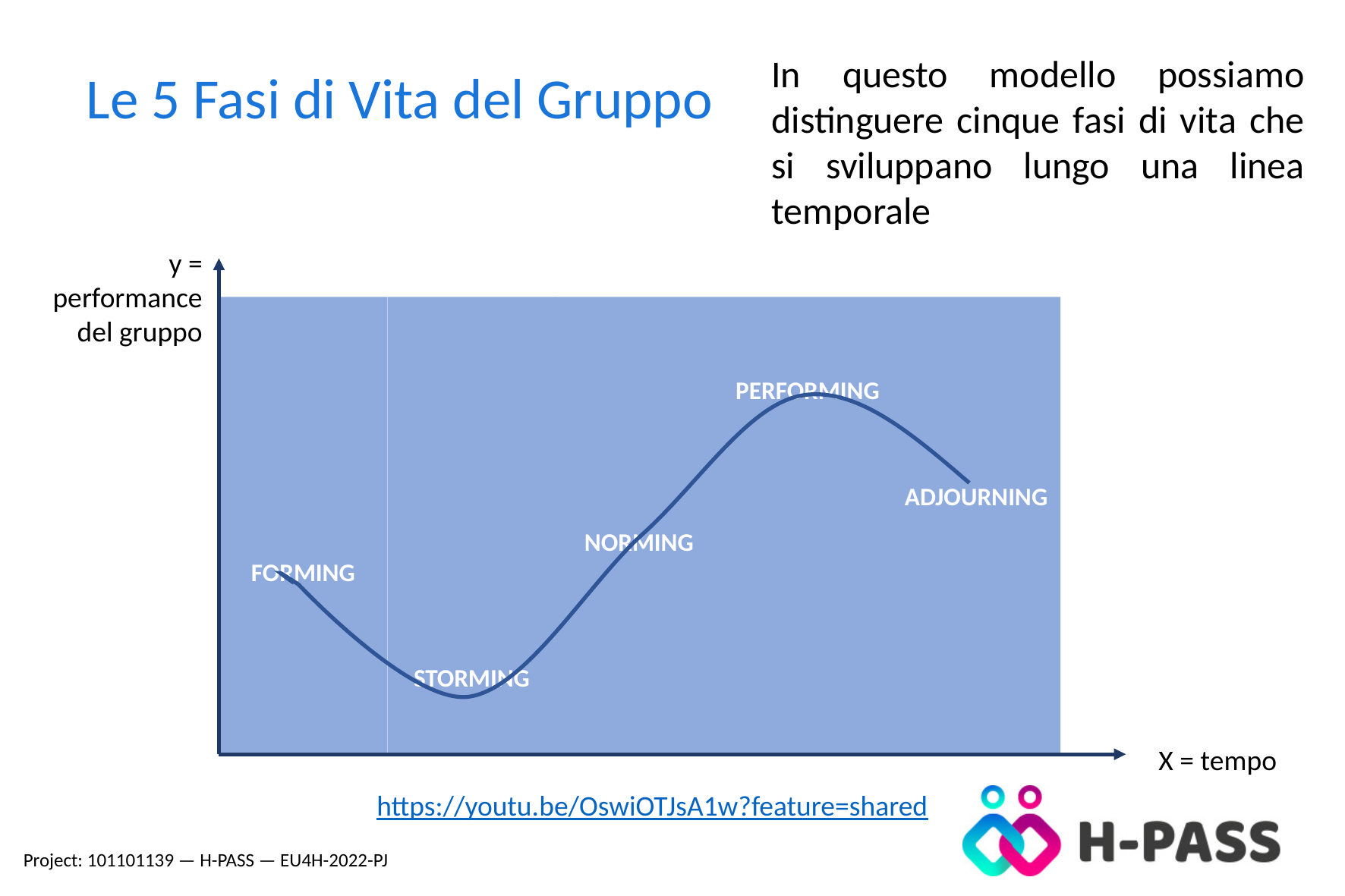

In questo modello possiamo distinguere cinque fasi di vita che si sviluppano lungo una linea temporale
Le 5 Fasi di Vita del Gruppo
y = performance del gruppo

ADJOURNING

PERFORMING

NORMING

FORMING

STORMING

X = tempo
https://youtu.be/OswiOTJsA1w?feature=shared
Project: 101101139 — H-PASS — EU4H-2022-PJ